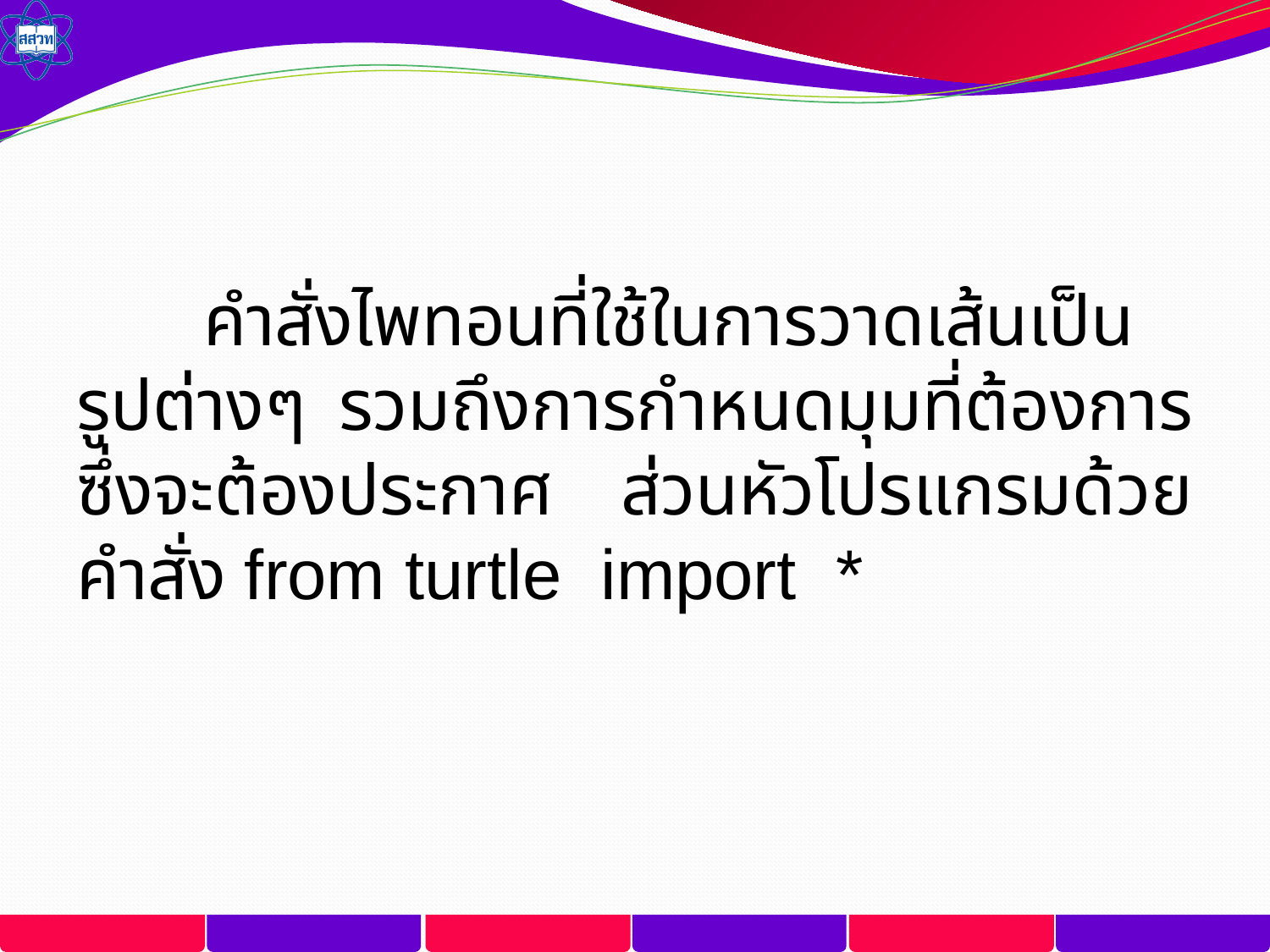

คำสั่งไพทอนที่ใช้ในการวาดเส้นเป็นรูปต่างๆ รวมถึงการกำหนดมุมที่ต้องการ ซึ่งจะต้องประกาศ   ส่วนหัวโปรแกรมด้วยคำสั่ง from turtle  import  *